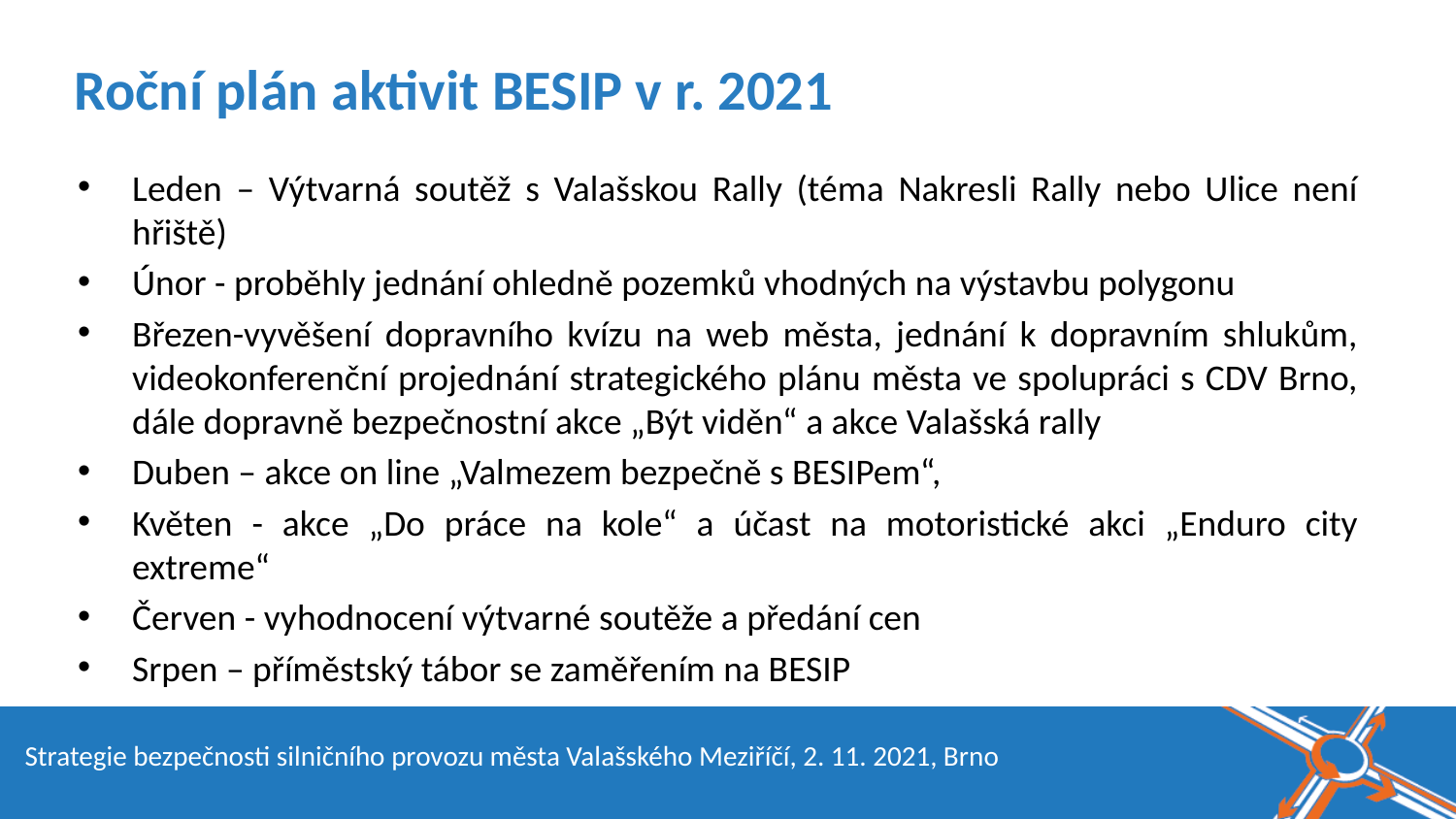

# Roční plán aktivit BESIP v r. 2021
Leden – Výtvarná soutěž s Valašskou Rally (téma Nakresli Rally nebo Ulice není hřiště)
Únor - proběhly jednání ohledně pozemků vhodných na výstavbu polygonu
Březen-vyvěšení dopravního kvízu na web města, jednání k dopravním shlukům, videokonferenční projednání strategického plánu města ve spolupráci s CDV Brno, dále dopravně bezpečnostní akce „Být viděn“ a akce Valašská rally
Duben – akce on line „Valmezem bezpečně s BESIPem“,
Květen - akce „Do práce na kole“ a účast na motoristické akci „Enduro city extreme“
Červen - vyhodnocení výtvarné soutěže a předání cen
Srpen – příměstský tábor se zaměřením na BESIP

Strategie bezpečnosti silničního provozu města Valašského Meziříčí, 2. 11. 2021, Brno